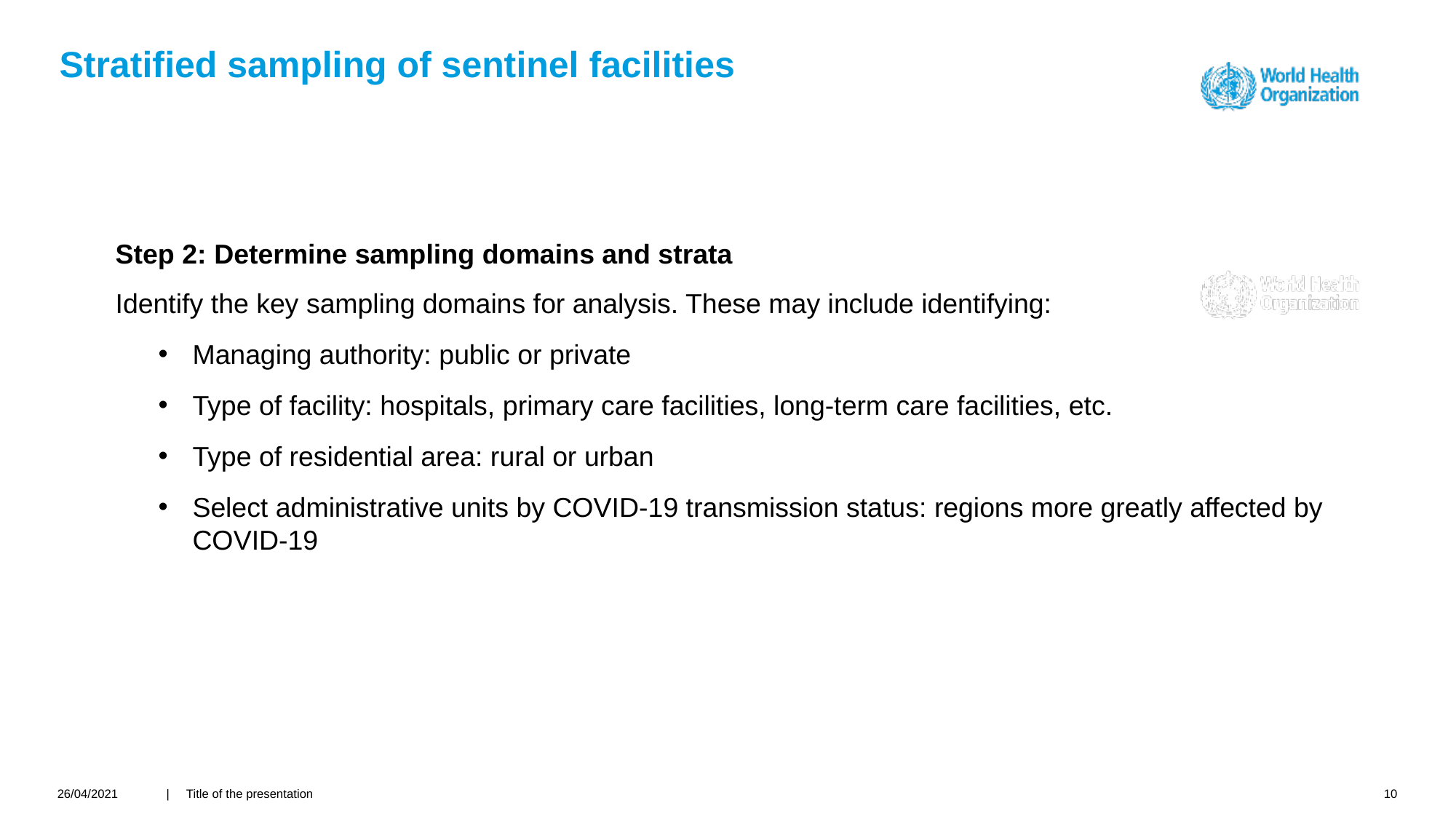

# Stratified sampling of sentinel facilities

Step 2: Determine sampling domains and strata
Identify the key sampling domains for analysis. These may include identifying:
Managing authority: public or private
Type of facility: hospitals, primary care facilities, long-term care facilities, etc.
Type of residential area: rural or urban
Select administrative units by COVID-19 transmission status: regions more greatly affected by COVID-19

26/04/2021
|     Title of the presentation
10